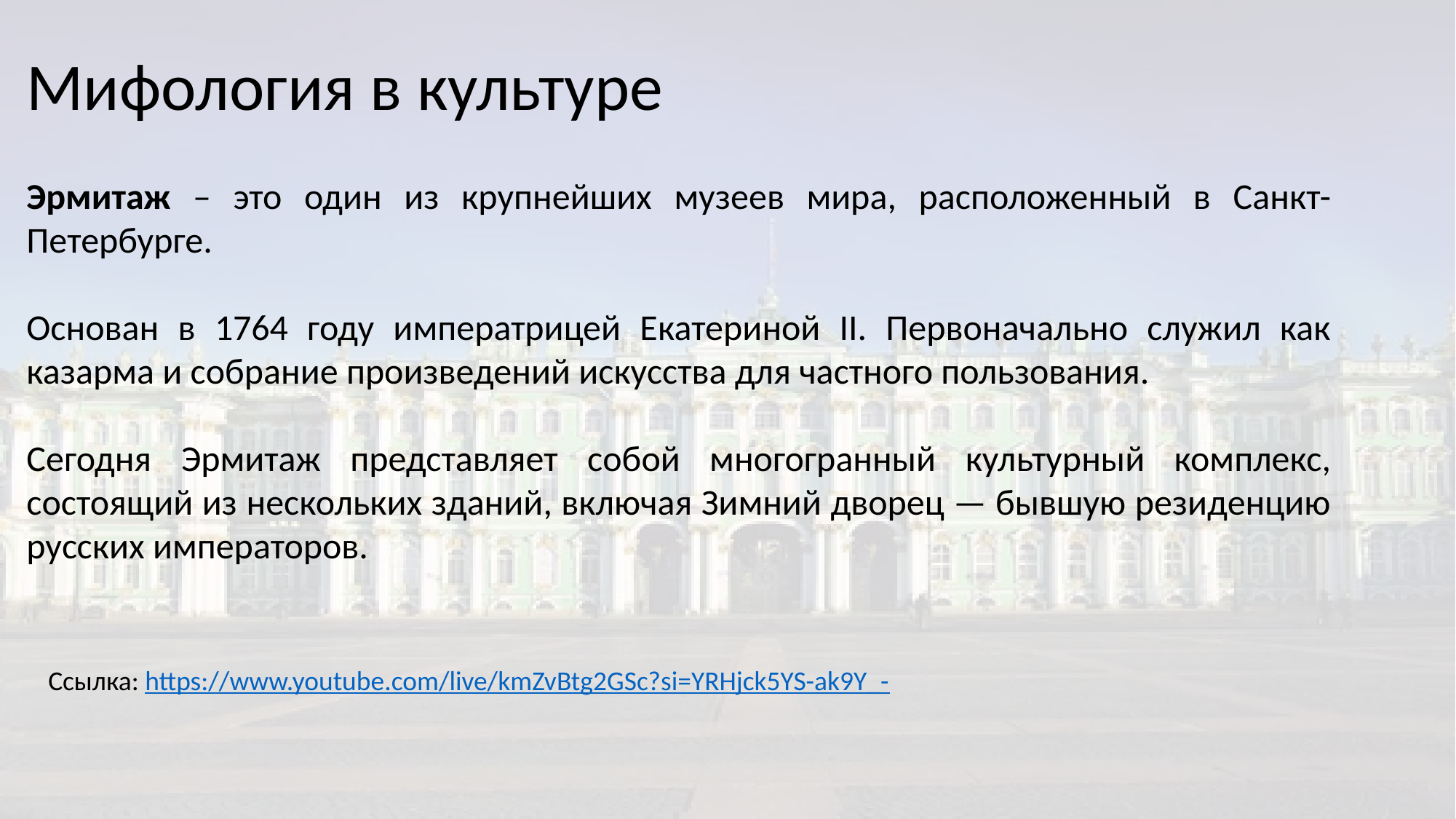

# Мифология в культуре
Эрмитаж – это один из крупнейших музеев мира, расположенный в Санкт-Петербурге.

Основан в 1764 году императрицей Екатериной II. Первоначально служил как казарма и собрание произведений искусства для частного пользования.

Сегодня Эрмитаж представляет собой многогранный культурный комплекс, состоящий из нескольких зданий, включая Зимний дворец — бывшую резиденцию русских императоров.
Ссылка: https://www.youtube.com/live/kmZvBtg2GSc?si=YRHjck5YS-ak9Y_-